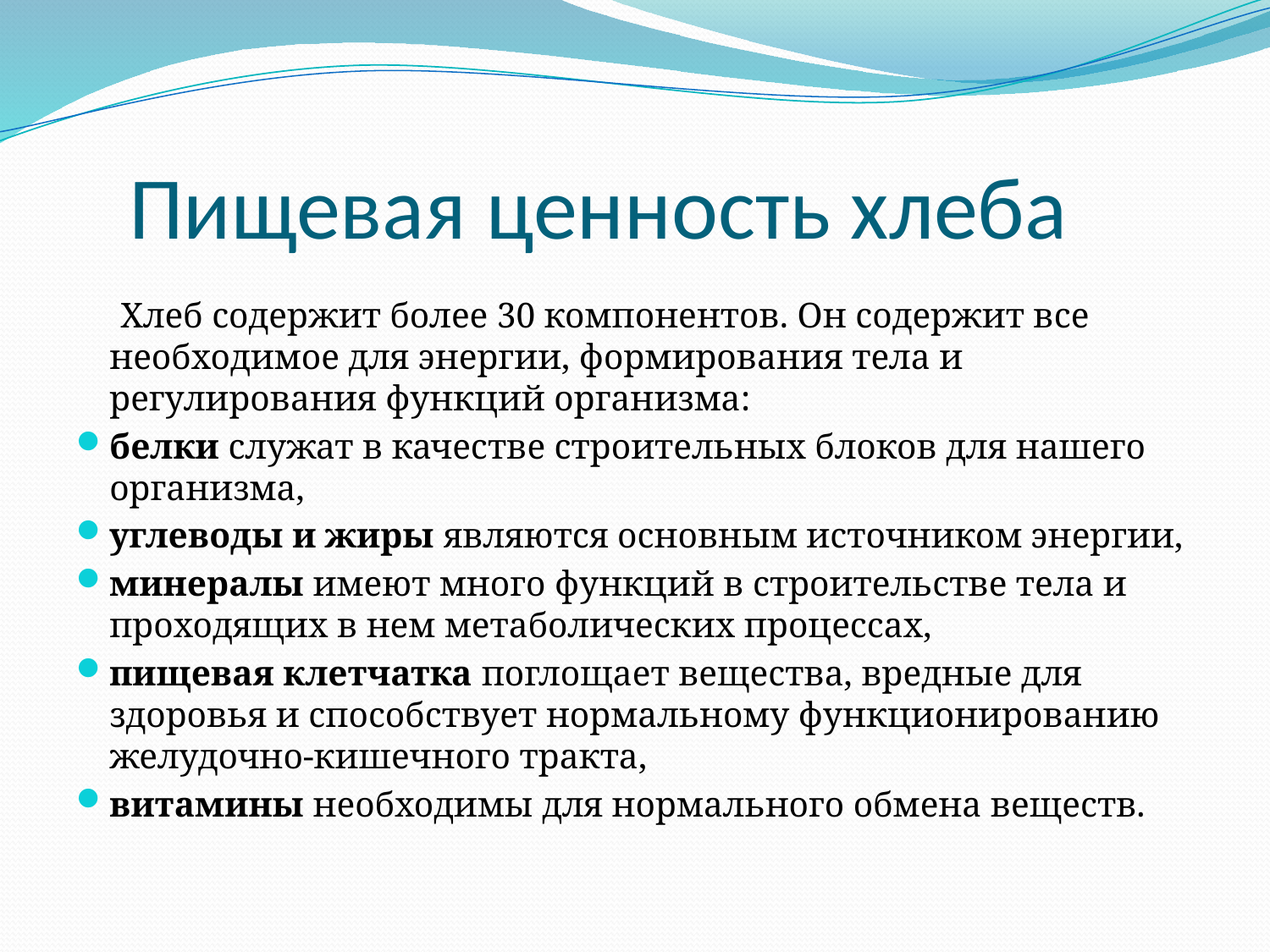

# Пищевая ценность хлеба
     Хлеб содержит более 30 компонентов. Он содержит все необходимое для энергии, формирования тела и регулирования функций организма:
белки служат в качестве строительных блоков для нашего организма,
углеводы и жиры являются основным источником энергии,
минералы имеют много функций в строительстве тела и проходящих в нем метаболических процессах,
пищевая клетчатка поглощает вещества, вредные для здоровья и способствует нормальному функционированию желудочно-кишечного тракта,
витамины необходимы для нормального обмена веществ.